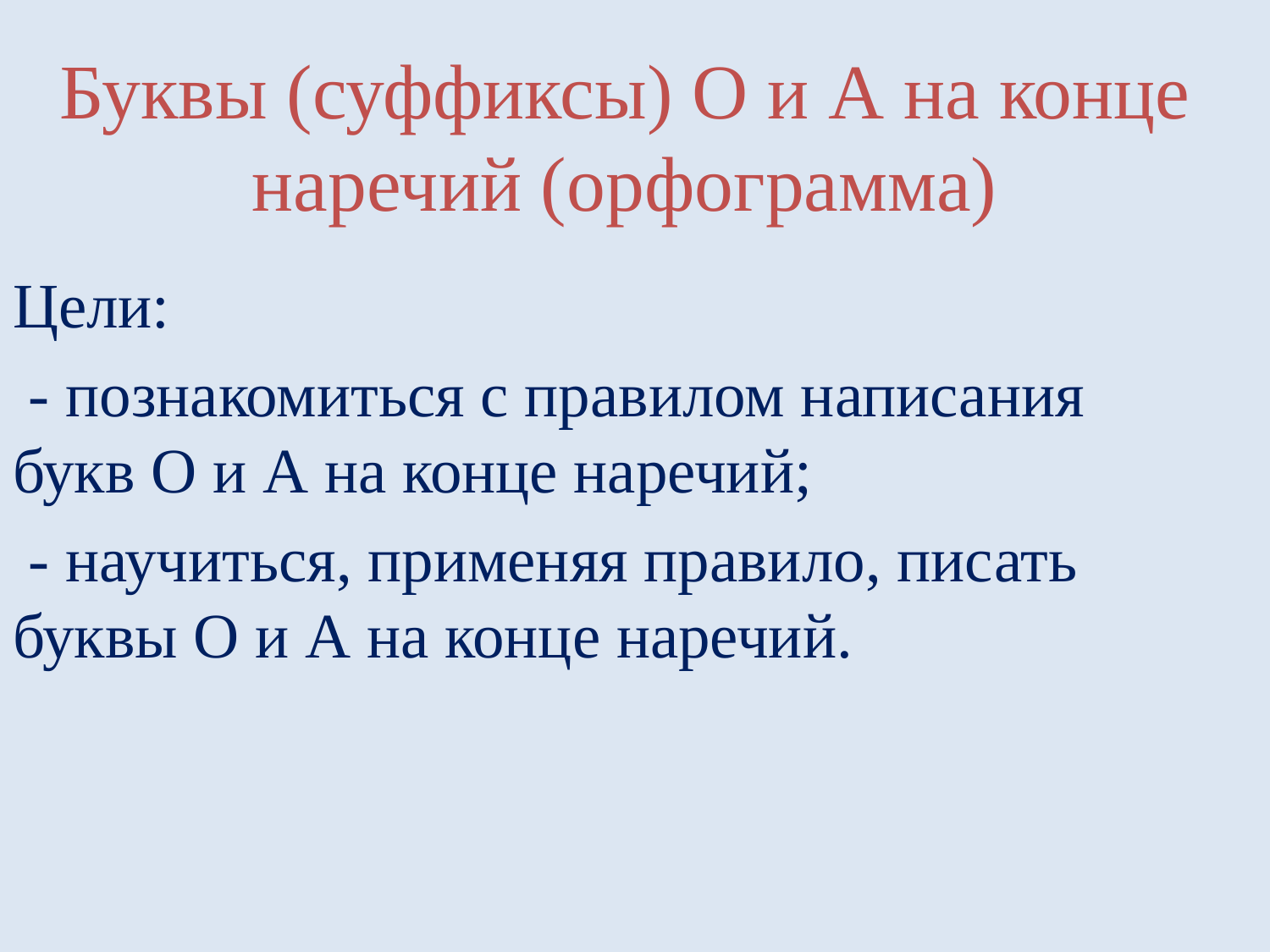

# Буквы (суффиксы) О и А на конце наречий (орфограмма)
Цели:
 - познакомиться с правилом написания      букв О и А на конце наречий;
 - научиться, применяя правило, писать буквы О и А на конце наречий.